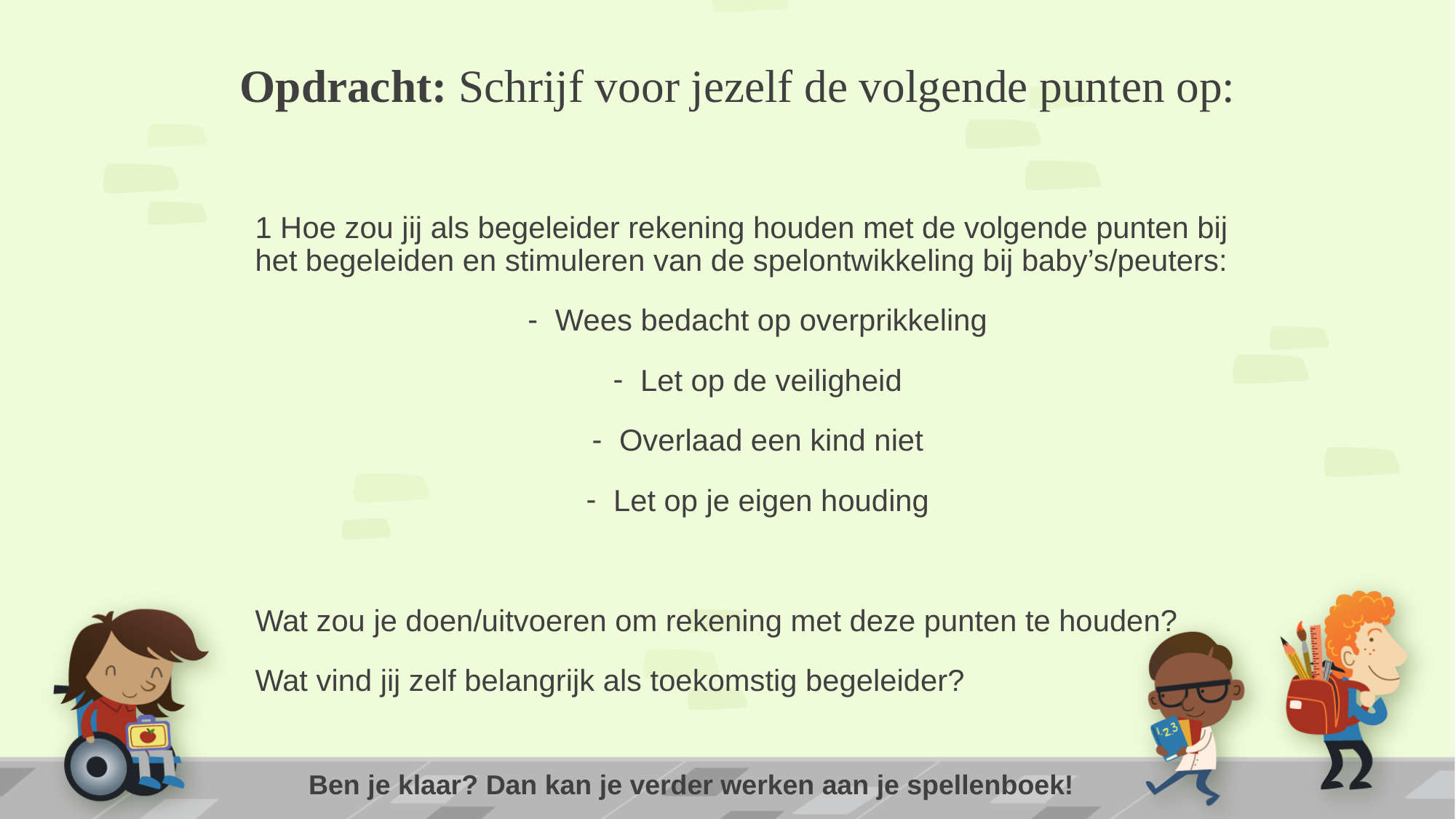

# Opdracht: Schrijf voor jezelf de volgende punten op:

1 Hoe zou jij als begeleider rekening houden met de volgende punten bij het begeleiden en stimuleren van de spelontwikkeling bij baby’s/peuters:
Wees bedacht op overprikkeling
Let op de veiligheid
Overlaad een kind niet
Let op je eigen houding

Wat zou je doen/uitvoeren om rekening met deze punten te houden?
Wat vind jij zelf belangrijk als toekomstig begeleider?

Ben je klaar? Dan kan je verder werken aan je spellenboek!